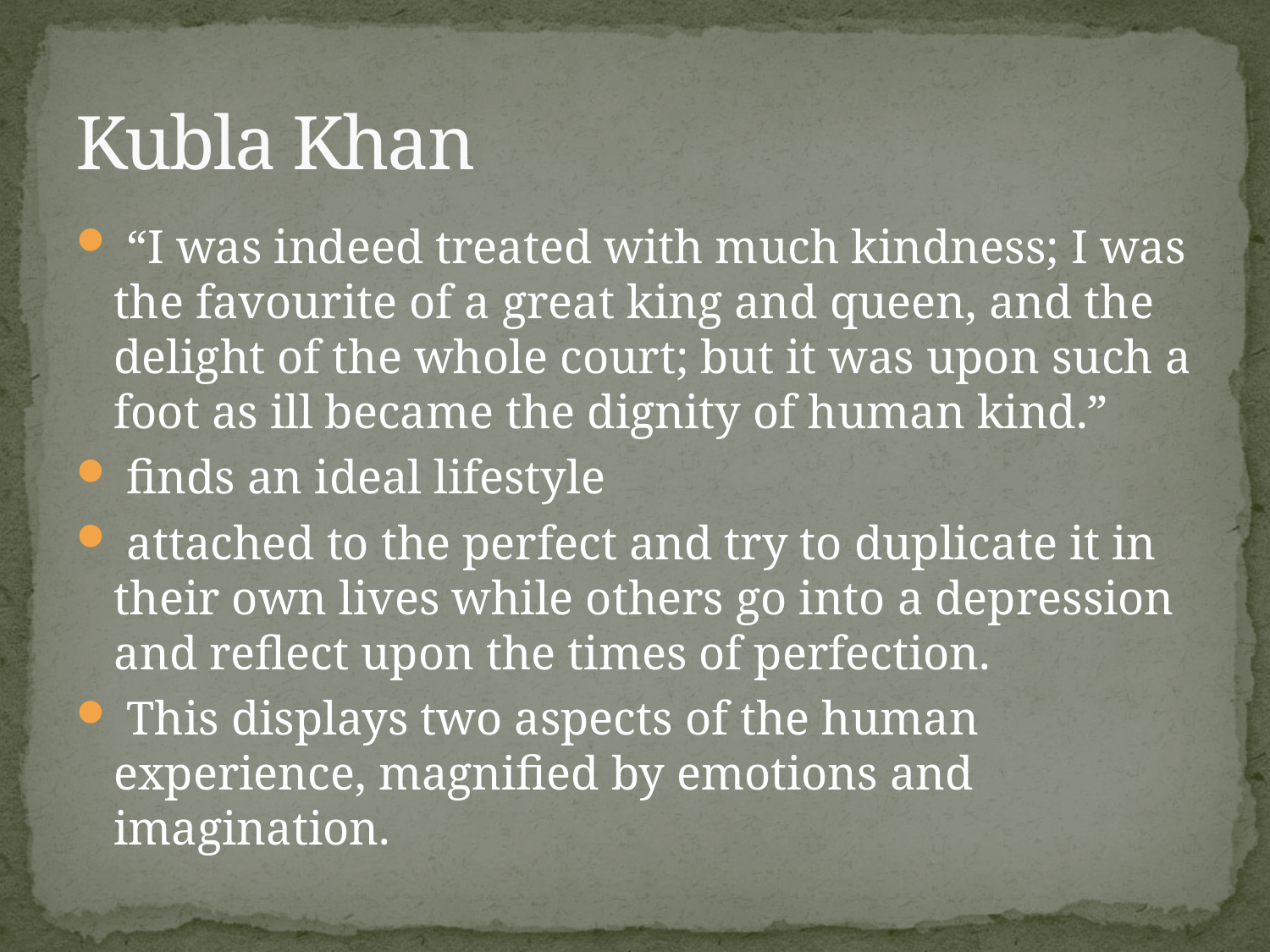

# Kubla Khan
 “I was indeed treated with much kindness; I was the favourite of a great king and queen, and the delight of the whole court; but it was upon such a foot as ill became the dignity of human kind.”
 finds an ideal lifestyle
 attached to the perfect and try to duplicate it in their own lives while others go into a depression and reflect upon the times of perfection.
 This displays two aspects of the human experience, magnified by emotions and imagination.